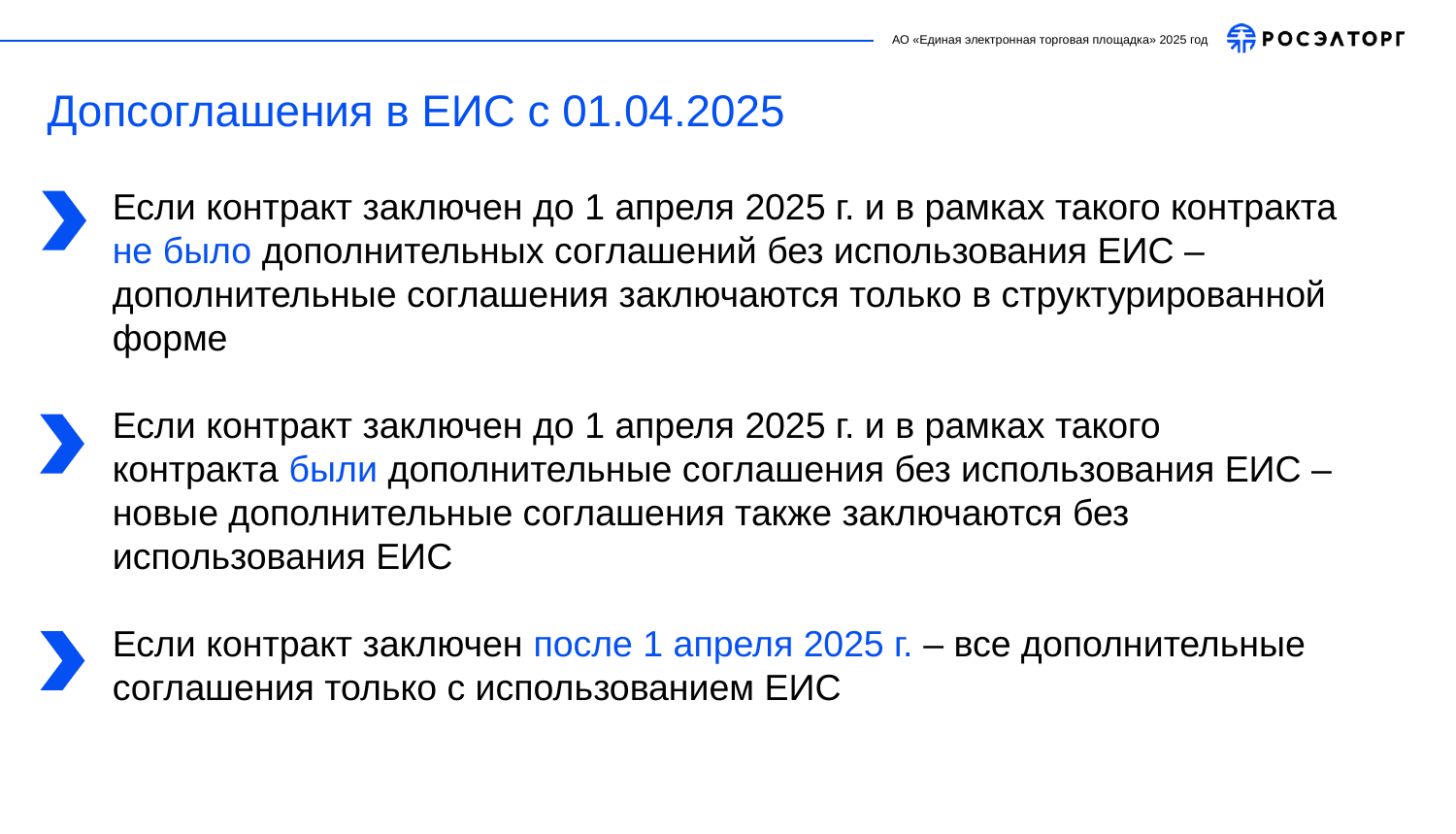

Допсоглашения в ЕИС с 01.04.2025
Если контракт заключен до 1 апреля 2025 г. и в рамках такого контракта не было дополнительных соглашений без использования ЕИС – дополнительные соглашения заключаются только в структурированной форме

Если контракт заключен до 1 апреля 2025 г. и в рамках такого
контракта были дополнительные соглашения без использования ЕИС – новые дополнительные соглашения также заключаются без использования ЕИС

Если контракт заключен после 1 апреля 2025 г. – все дополнительные соглашения только с использованием ЕИС